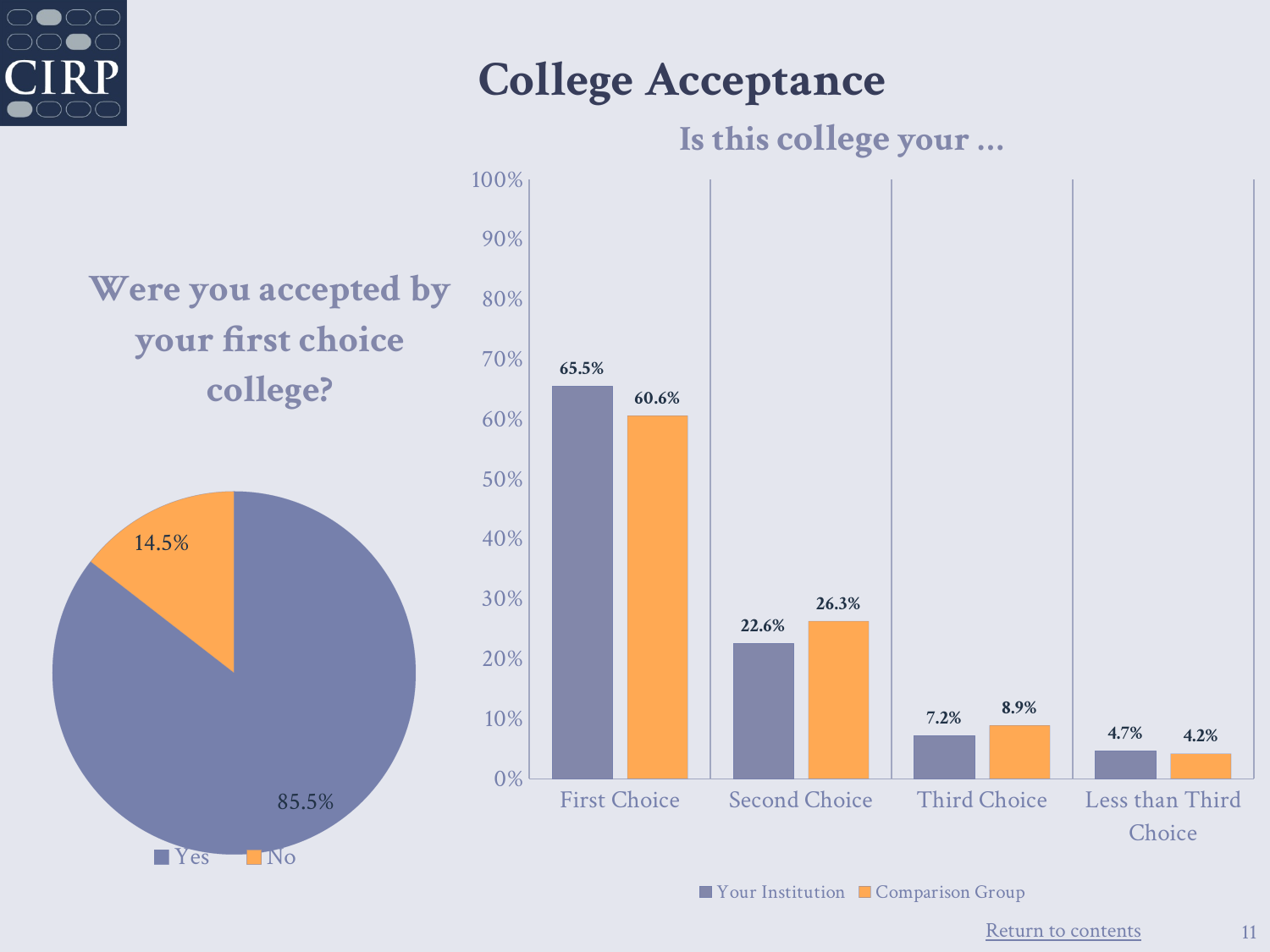

College Acceptance
Is this college your …

### Chart

| Category | Your Institution | Comparison Group |
|---|---|---|
| First Choice | 0.655 | 0.606 |
| Second Choice | 0.226 | 0.263 |
| Third Choice | 0.072 | 0.089 |
| Less than Third Choice | 0.047 | 0.042 |

### Chart: Were you accepted by your first choice college?

| Category | Accepted by first choice |
|---|---|
| Yes | 0.855 |
| No | 0.145 |
11